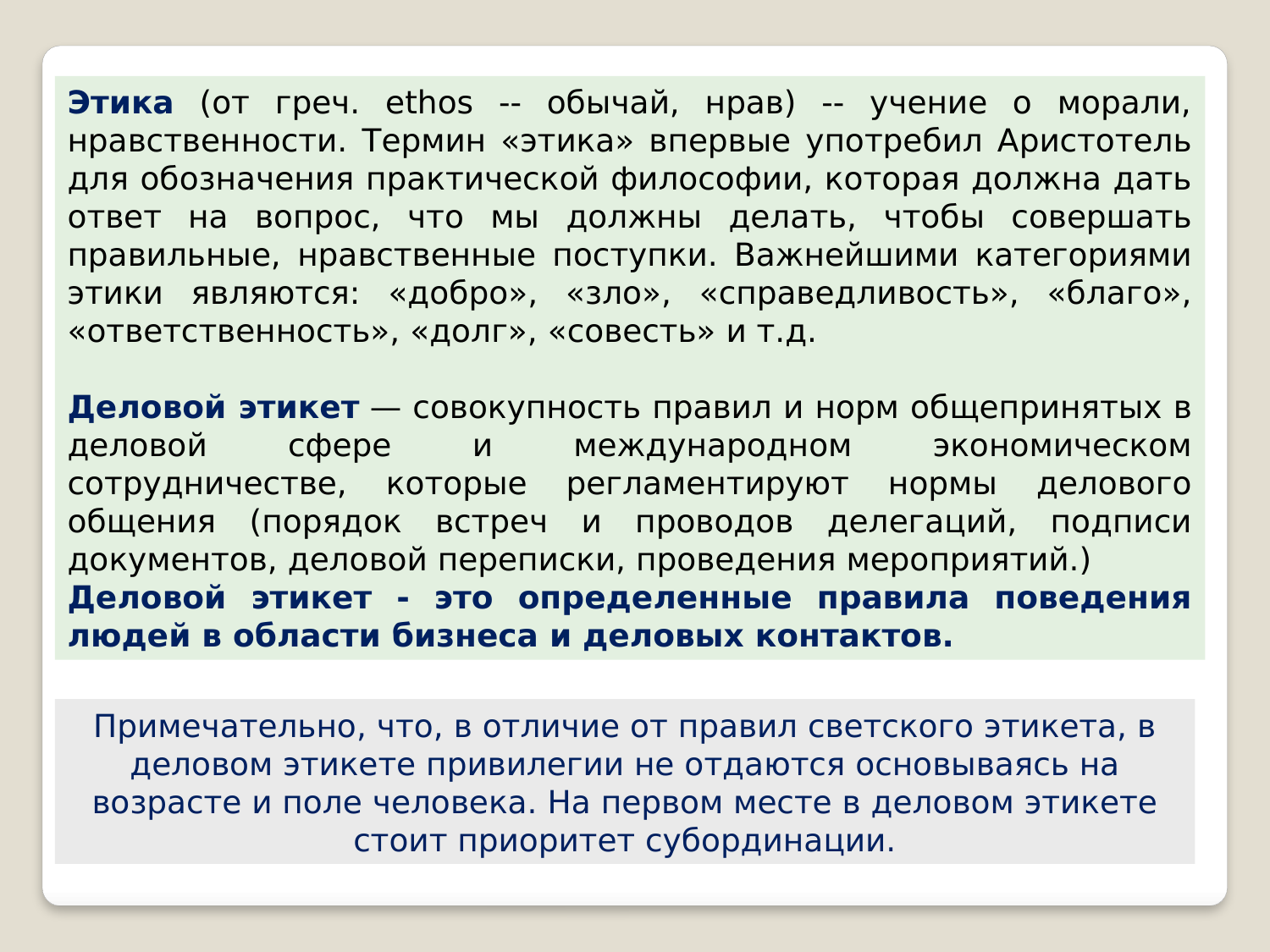

Этика (от греч. ethos -- обычай, нрав) -- учение о морали, нравственности. Термин «этика» впервые употребил Аристотель для обозначения практической философии, которая должна дать ответ на вопрос, что мы должны делать, чтобы совершать правильные, нравственные поступки. Важнейшими категориями этики являются: «добро», «зло», «справедливость», «благо», «ответственность», «долг», «совесть» и т.д.

Деловой этикет — совокупность правил и норм общепринятых в деловой сфере и международном экономическом сотрудничестве, которые регламентируют нормы делового общения (порядок встреч и проводов делегаций, подписи документов, деловой переписки, проведения мероприятий.)
Деловой этикет - это определенные правила поведения людей в области бизнеса и деловых контактов.
Примечательно, что, в отличие от правил светского этикета, в деловом этикете привилегии не отдаются основываясь на возрасте и поле человека. На первом месте в деловом этикете стоит приоритет субординации.